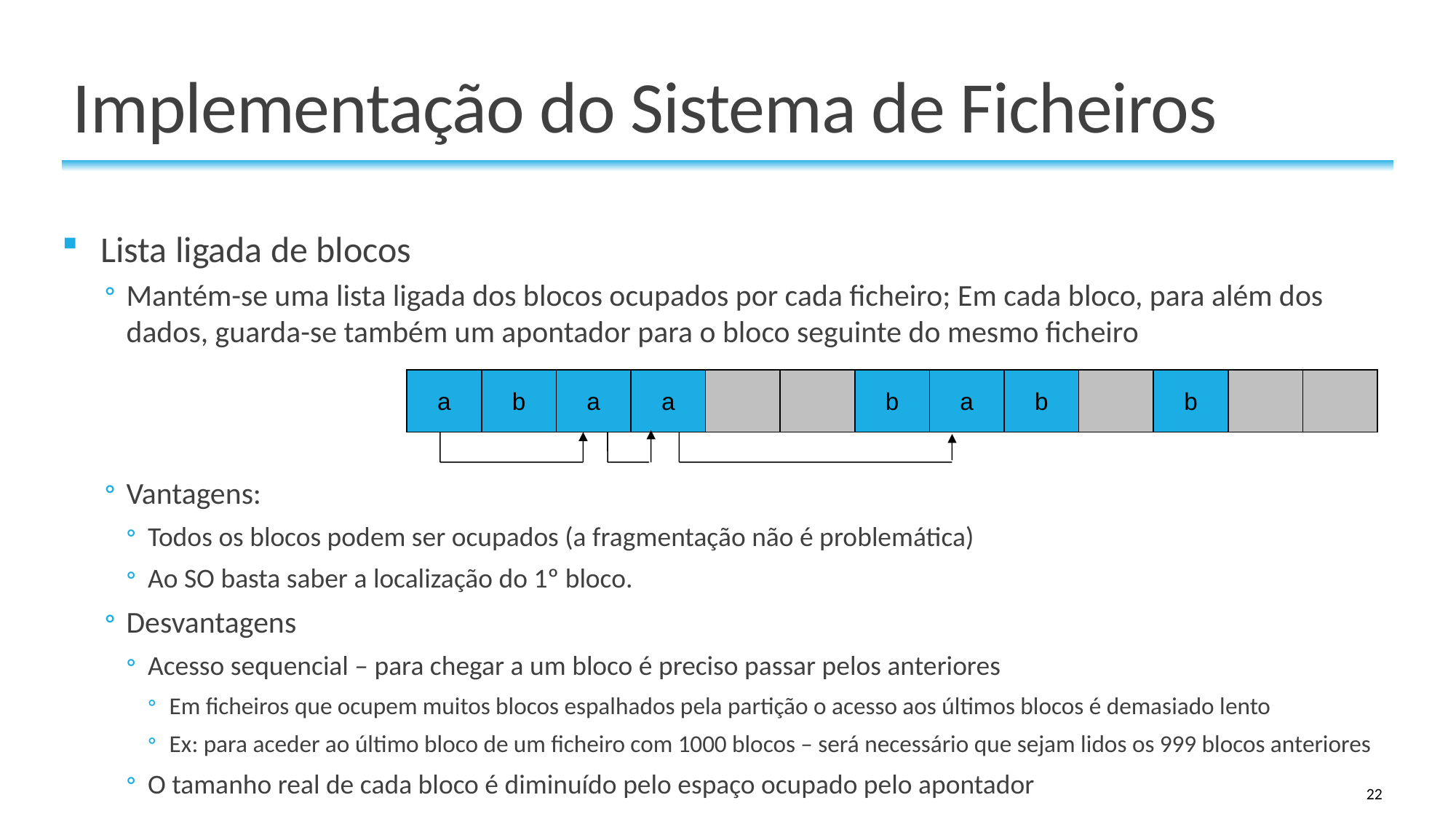

# Implementação do Sistema de Ficheiros
Lista ligada de blocos
Mantém-se uma lista ligada dos blocos ocupados por cada ficheiro; Em cada bloco, para além dos dados, guarda-se também um apontador para o bloco seguinte do mesmo ficheiro

Vantagens:
Todos os blocos podem ser ocupados (a fragmentação não é problemática)
Ao SO basta saber a localização do 1º bloco.
Desvantagens
Acesso sequencial – para chegar a um bloco é preciso passar pelos anteriores
Em ficheiros que ocupem muitos blocos espalhados pela partição o acesso aos últimos blocos é demasiado lento
Ex: para aceder ao último bloco de um ficheiro com 1000 blocos – será necessário que sejam lidos os 999 blocos anteriores
O tamanho real de cada bloco é diminuído pelo espaço ocupado pelo apontador
a
b
a
a

b
a
b

b

22